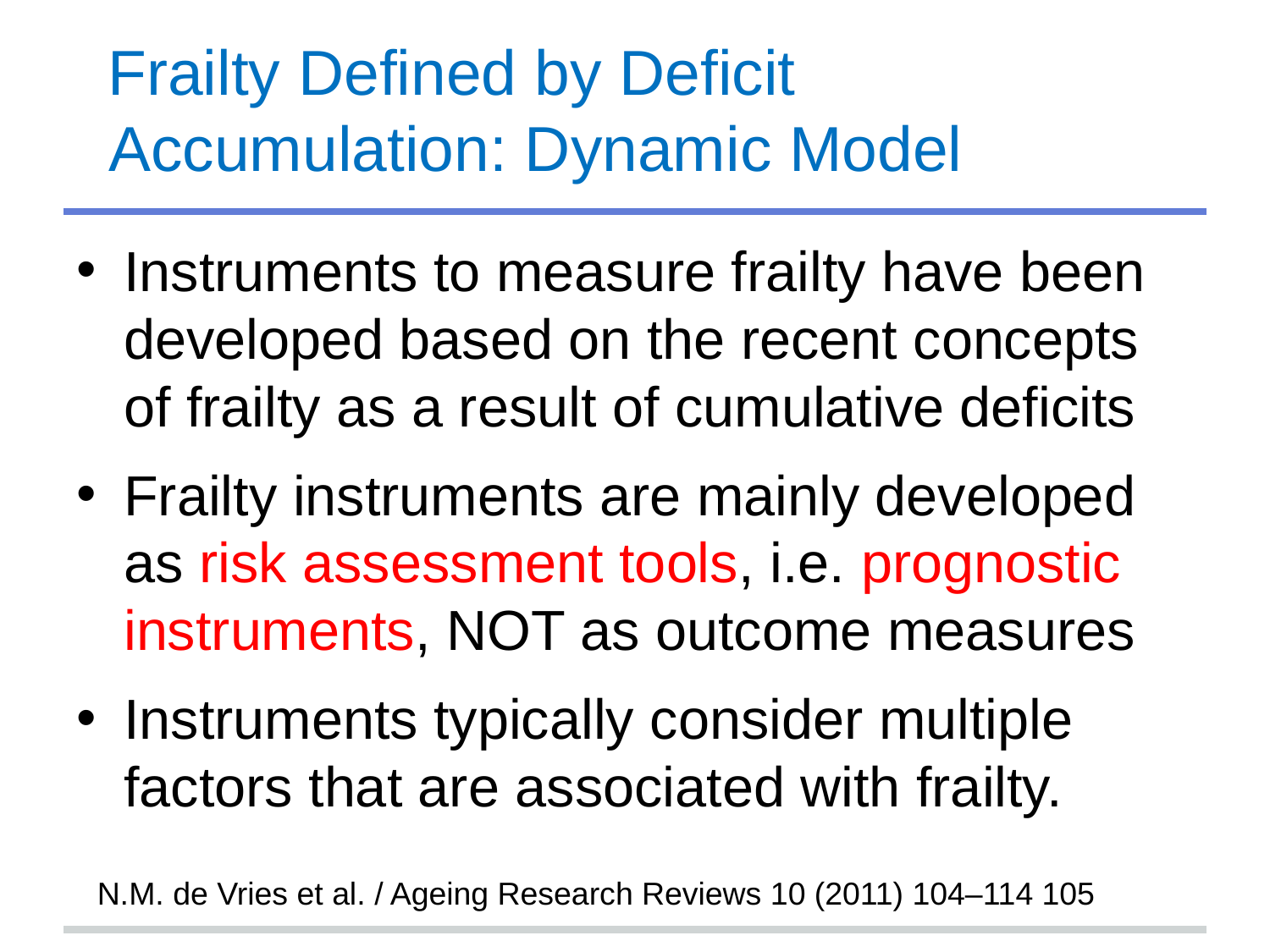

# Frailty Defined by Deficit Accumulation: Dynamic Model
Instruments to measure frailty have been developed based on the recent concepts of frailty as a result of cumulative deficits
Frailty instruments are mainly developed as risk assessment tools, i.e. prognostic instruments, NOT as outcome measures
Instruments typically consider multiple factors that are associated with frailty.

N.M. de Vries et al. / Ageing Research Reviews 10 (2011) 104–114 105